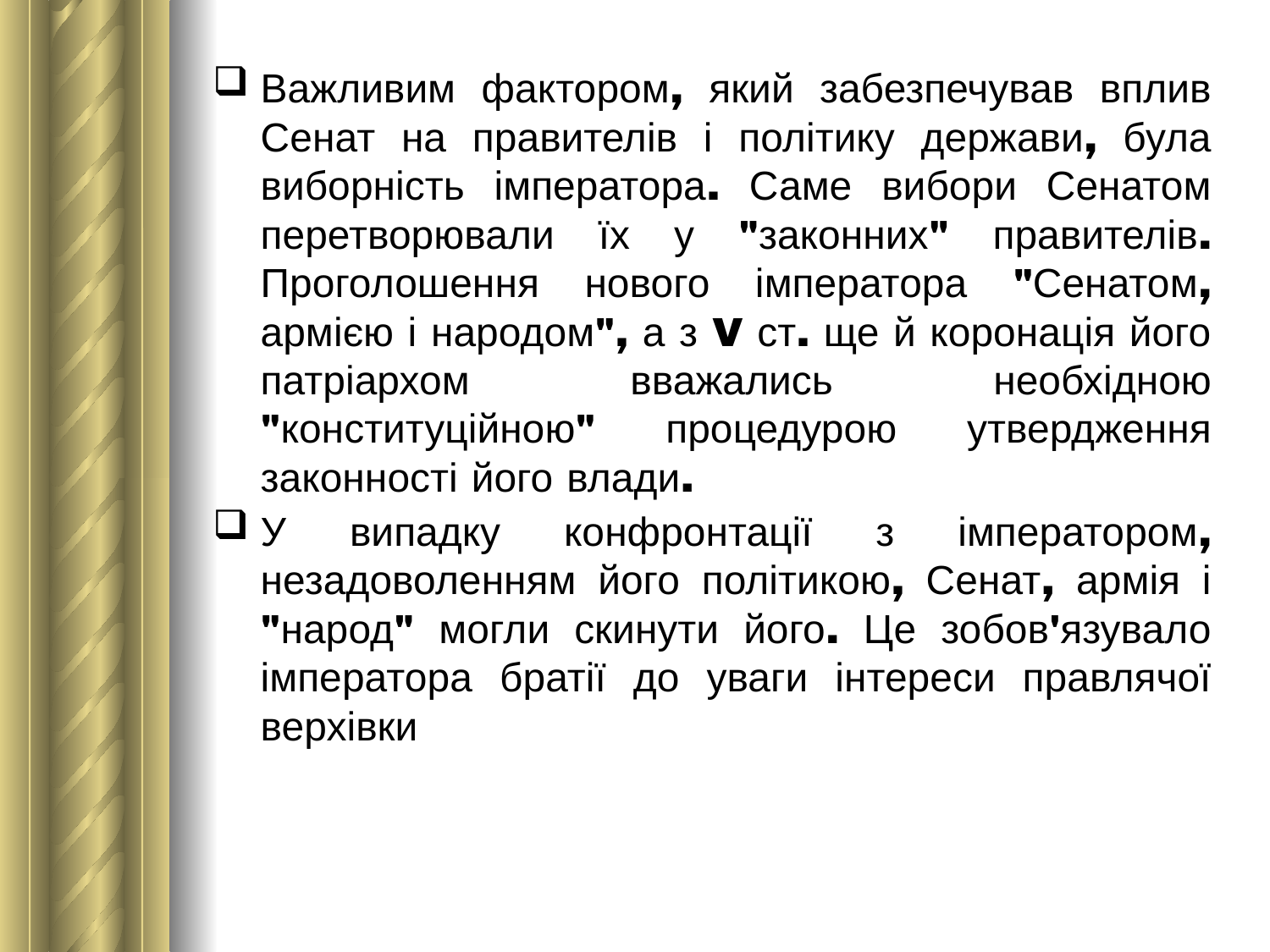

Важливим фактором, який забезпечував вплив Сенат на правителів і політику держави, була виборність імператора. Саме вибори Сенатом перетворювали їх у "законних" правителів. Проголошення нового імператора "Сенатом, армією і народом", а з V ст. ще й коронація його патріархом вважались необхідною "конституційною" процедурою утвердження законності його влади.
У випадку конфронтації з імператором, незадоволенням його політикою, Сенат, армія і "народ" могли скинути його. Це зобов'язувало імператора братії до уваги інтереси правлячої верхівки